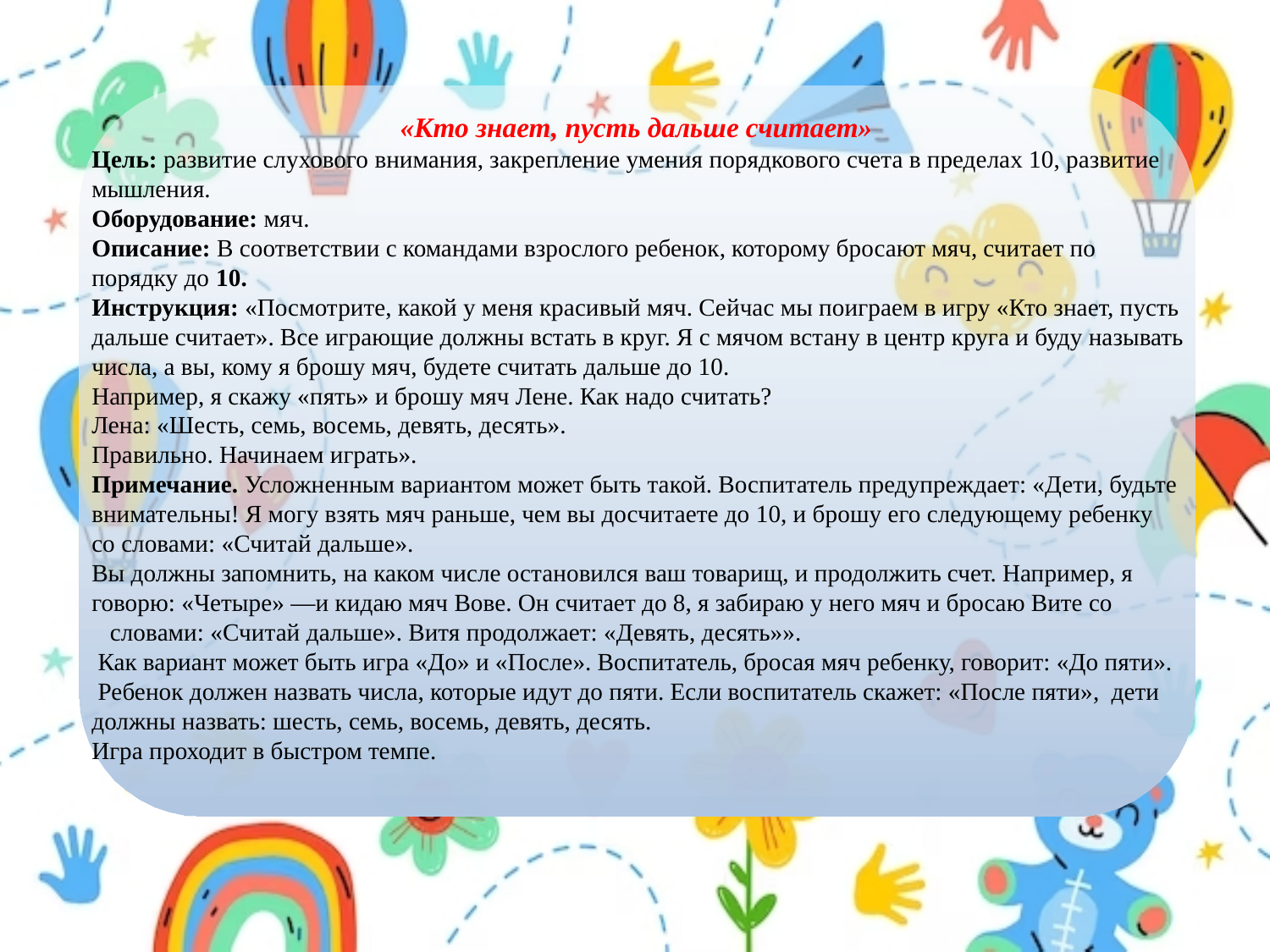

«Кто знает, пусть дальше считает»
Цель: развитие слухового внимания, закрепление умения порядкового счета в пределах 10, развитие мышления.
Оборудование: мяч.
Описание: В соответствии с командами взрослого ребенок, которому бросают мяч, считает по порядку до 10.
Инструкция: «Посмотрите, какой у меня красивый мяч. Сейчас мы поиграем в игру «Кто знает, пусть дальше считает». Все играющие должны встать в круг. Я с мячом встану в центр круга и буду называть числа, а вы, кому я брошу мяч, будете считать дальше до 10.
Например, я скажу «пять» и брошу мяч Лене. Как надо считать?
Лена: «Шесть, семь, восемь, девять, десять».
Правильно. Начинаем играть».
Примечание. Усложненным вариантом может быть такой. Воспитатель предупреждает: «Дети, будьте внимательны! Я могу взять мяч раньше, чем вы досчитаете до 10, и брошу его следующему ребенку
со словами: «Считай дальше».
Вы должны запомнить, на каком числе остановился ваш товарищ, и продолжить счет. Например, я говорю: «Четыре» —и кидаю мяч Вове. Он считает до 8, я забираю у него мяч и бросаю Вите со                словами: «Считай дальше». Витя продолжает: «Девять, десять»».
 Как вариант может быть игра «До» и «После». Воспитатель, бросая мяч ребенку, говорит: «До пяти».
 Ребенок должен назвать числа, которые идут до пяти. Если воспитатель скажет: «После пяти»,  дети должны назвать: шесть, семь, восемь, девять, десять.
Игра проходит в быстром темпе.